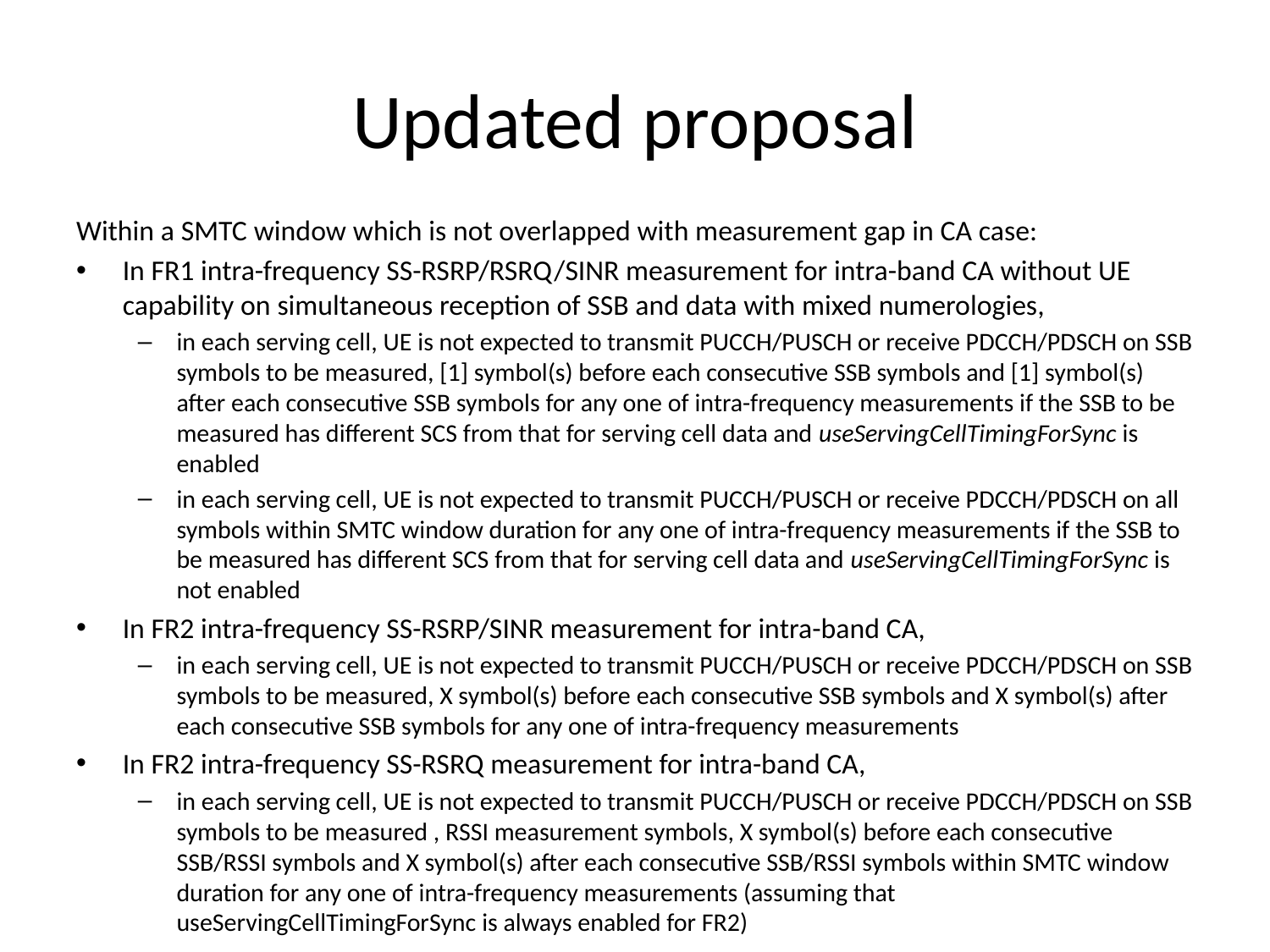

# Updated proposal
Within a SMTC window which is not overlapped with measurement gap in CA case:
In FR1 intra-frequency SS-RSRP/RSRQ/SINR measurement for intra-band CA without UE capability on simultaneous reception of SSB and data with mixed numerologies,
in each serving cell, UE is not expected to transmit PUCCH/PUSCH or receive PDCCH/PDSCH on SSB symbols to be measured, [1] symbol(s) before each consecutive SSB symbols and [1] symbol(s) after each consecutive SSB symbols for any one of intra-frequency measurements if the SSB to be measured has different SCS from that for serving cell data and useServingCellTimingForSync is enabled
in each serving cell, UE is not expected to transmit PUCCH/PUSCH or receive PDCCH/PDSCH on all symbols within SMTC window duration for any one of intra-frequency measurements if the SSB to be measured has different SCS from that for serving cell data and useServingCellTimingForSync is not enabled
In FR2 intra-frequency SS-RSRP/SINR measurement for intra-band CA,
in each serving cell, UE is not expected to transmit PUCCH/PUSCH or receive PDCCH/PDSCH on SSB symbols to be measured, X symbol(s) before each consecutive SSB symbols and X symbol(s) after each consecutive SSB symbols for any one of intra-frequency measurements
In FR2 intra-frequency SS-RSRQ measurement for intra-band CA,
in each serving cell, UE is not expected to transmit PUCCH/PUSCH or receive PDCCH/PDSCH on SSB symbols to be measured , RSSI measurement symbols, X symbol(s) before each consecutive SSB/RSSI symbols and X symbol(s) after each consecutive SSB/RSSI symbols within SMTC window duration for any one of intra-frequency measurements (assuming that  useServingCellTimingForSync is always enabled for FR2)